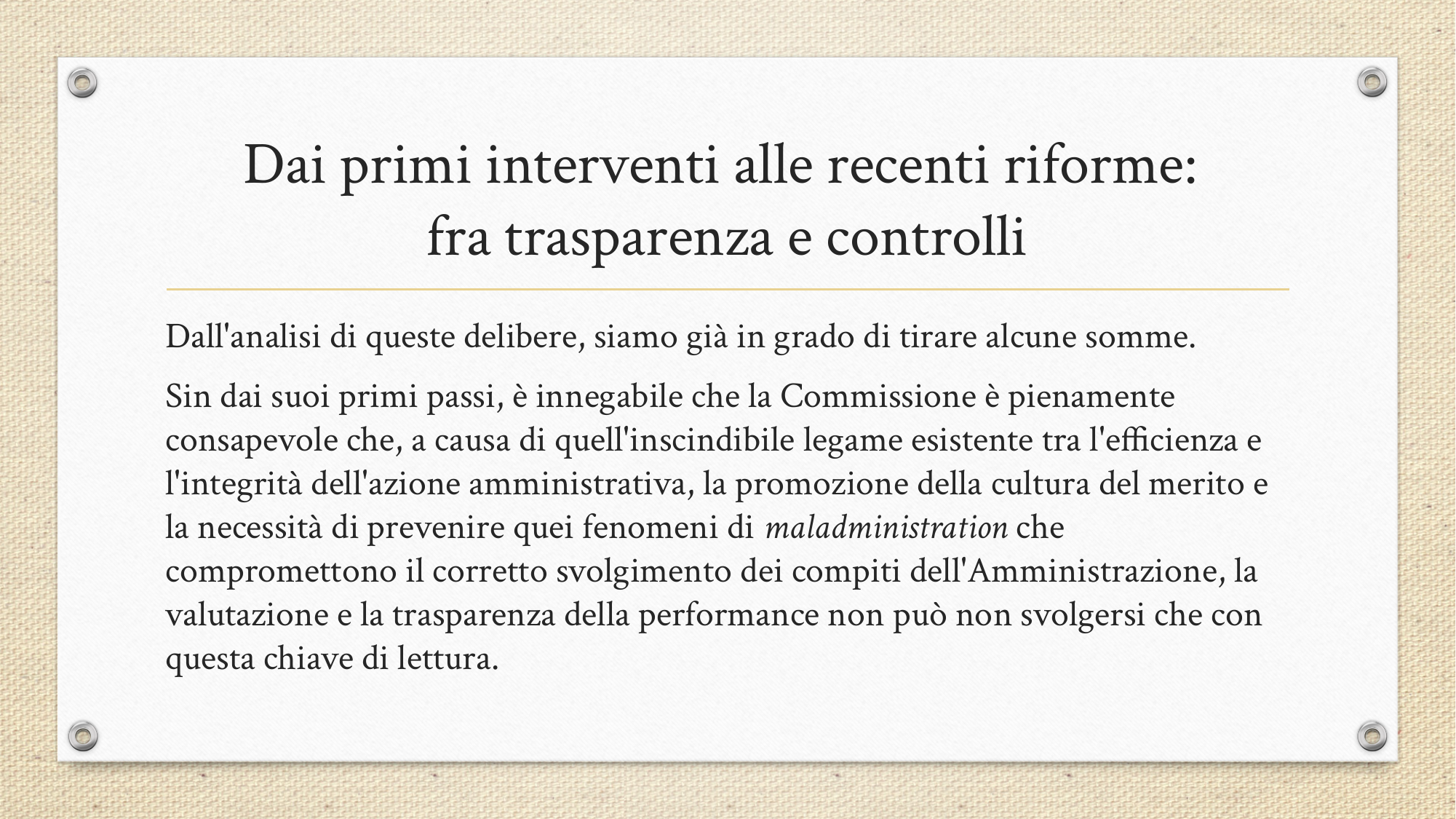

# Dai primi interventi alle recenti riforme: fra trasparenza e controlli
Dall'analisi di queste delibere, siamo già in grado di tirare alcune somme.
Sin dai suoi primi passi, è innegabile che la Commissione è pienamente consapevole che, a causa di quell'inscindibile legame esistente tra l'efficienza e l'integrità dell'azione amministrativa, la promozione della cultura del merito e la necessità di prevenire quei fenomeni di maladministration che compromettono il corretto svolgimento dei compiti dell'Amministrazione, la valutazione e la trasparenza della performance non può non svolgersi che con questa chiave di lettura.